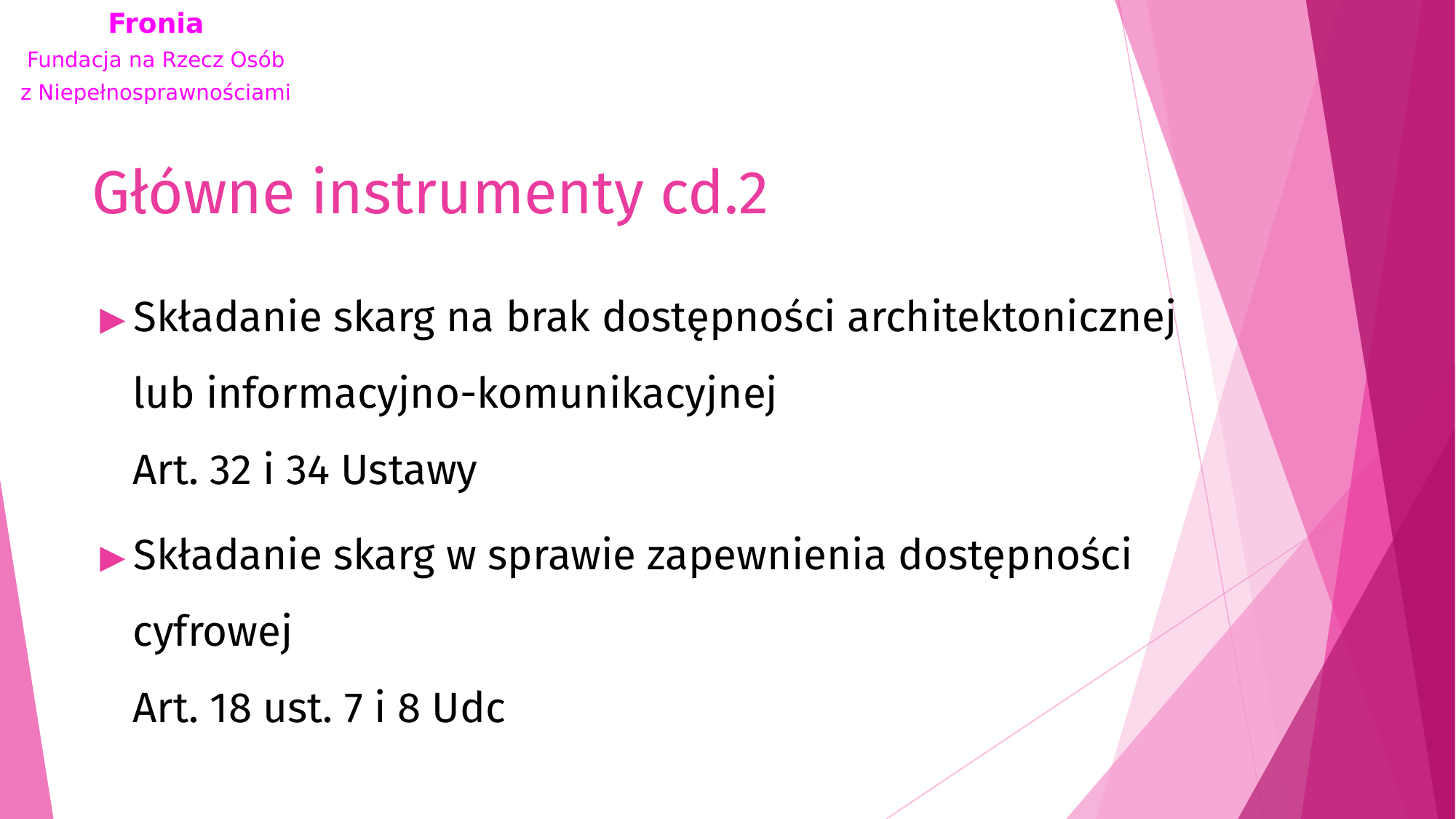

# Główne instrumenty cd.2
Składanie skarg na brak dostępności architektonicznej lub informacyjno-komunikacyjnej
Art. 32 i 34 Ustawy
Składanie skarg w sprawie zapewnienia dostępności cyfrowej
Art. 18 ust. 7 i 8 Udc